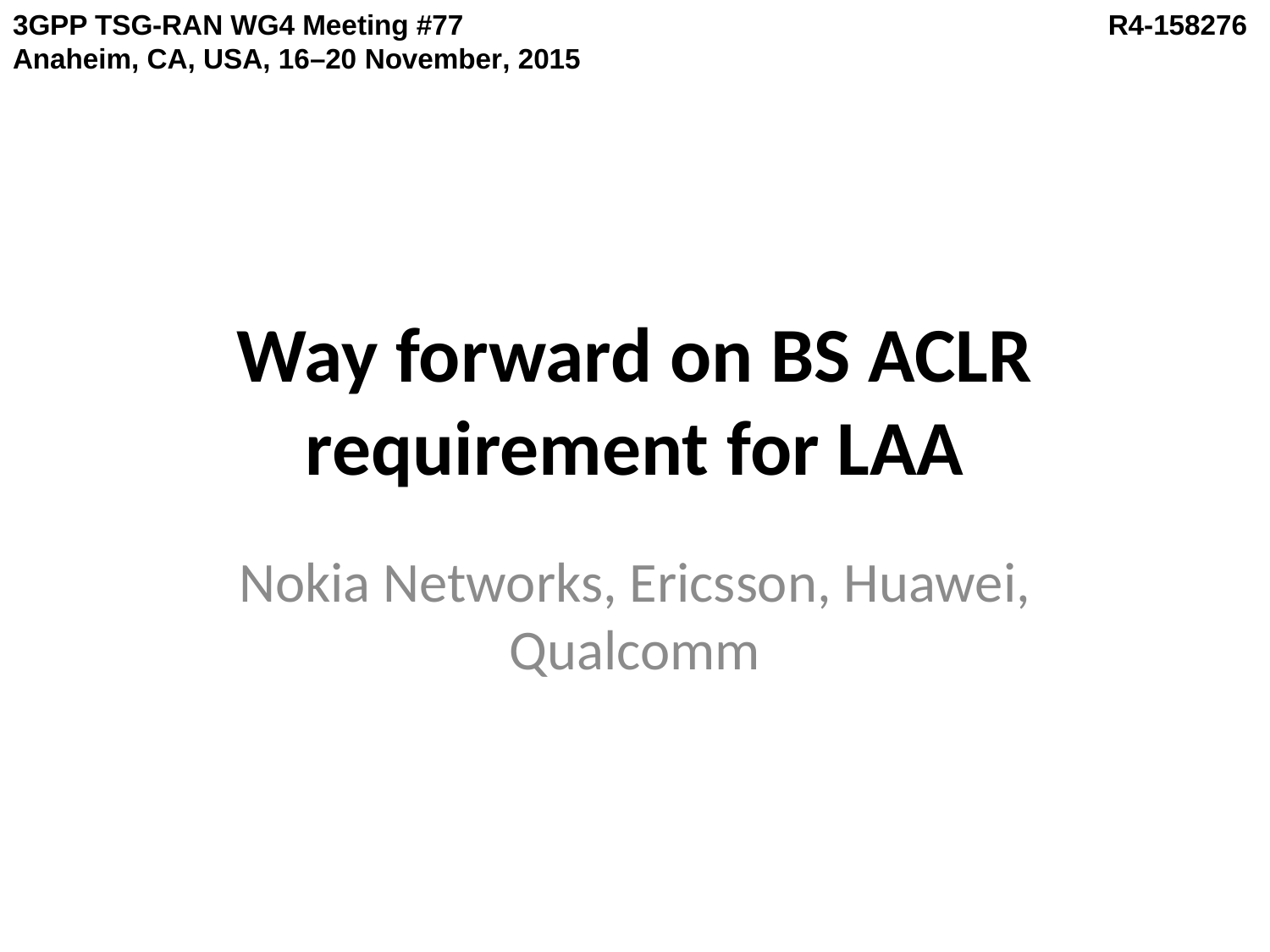

3GPP TSG-RAN WG4 Meeting #77	                                                                           R4-158276 Anaheim, CA, USA, 16–20 November, 2015
# Way forward on BS ACLR requirement for LAA
Nokia Networks, Ericsson, Huawei, Qualcomm